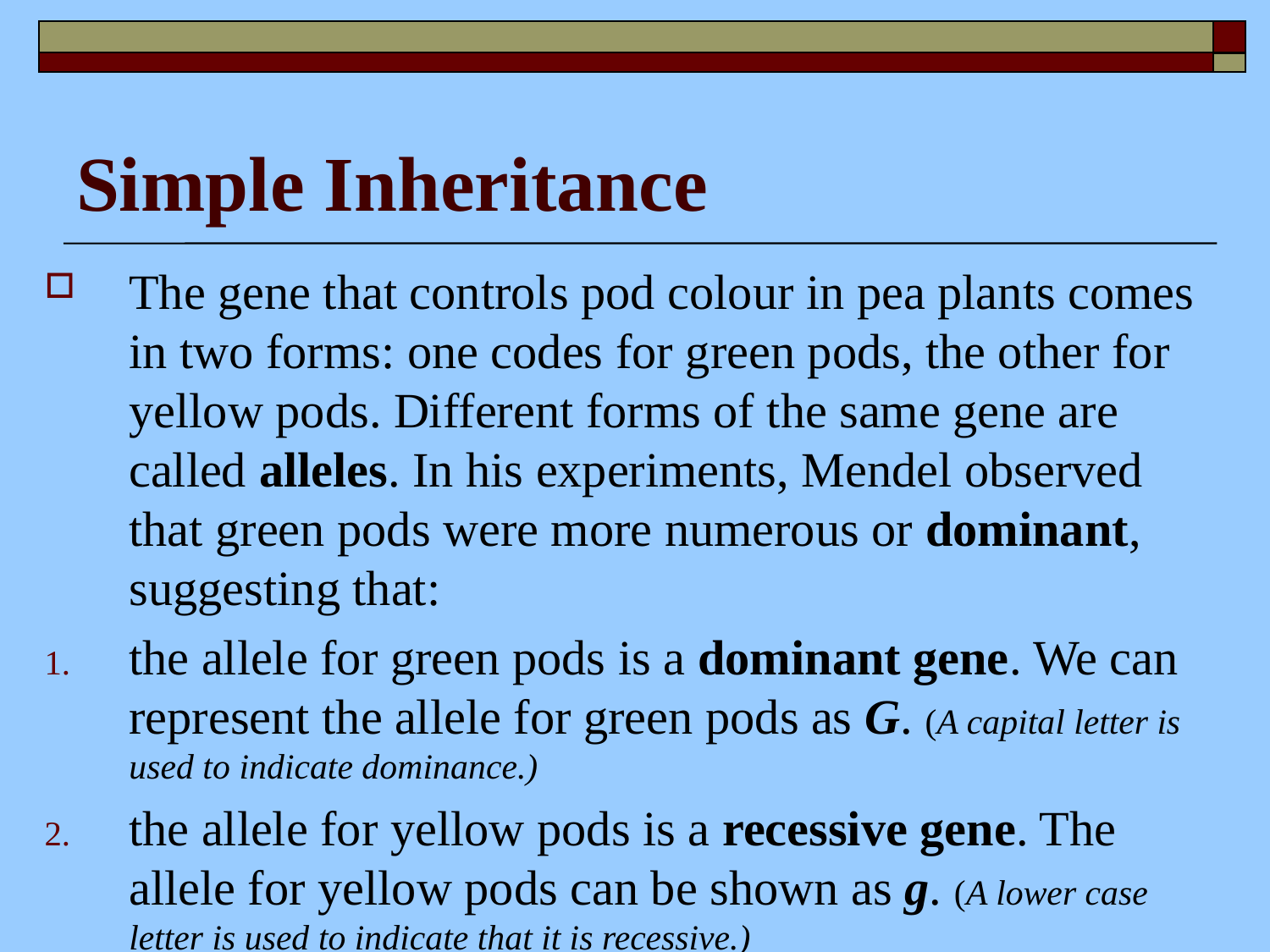

# Simple Inheritance
The gene that controls pod colour in pea plants comes in two forms: one codes for green pods, the other for yellow pods. Different forms of the same gene are called alleles. In his experiments, Mendel observed that green pods were more numerous or dominant, suggesting that:
the allele for green pods is a dominant gene. We can represent the allele for green pods as G. (A capital letter is used to indicate dominance.)
the allele for yellow pods is a recessive gene. The allele for yellow pods can be shown as g. (A lower case letter is used to indicate that it is recessive.)